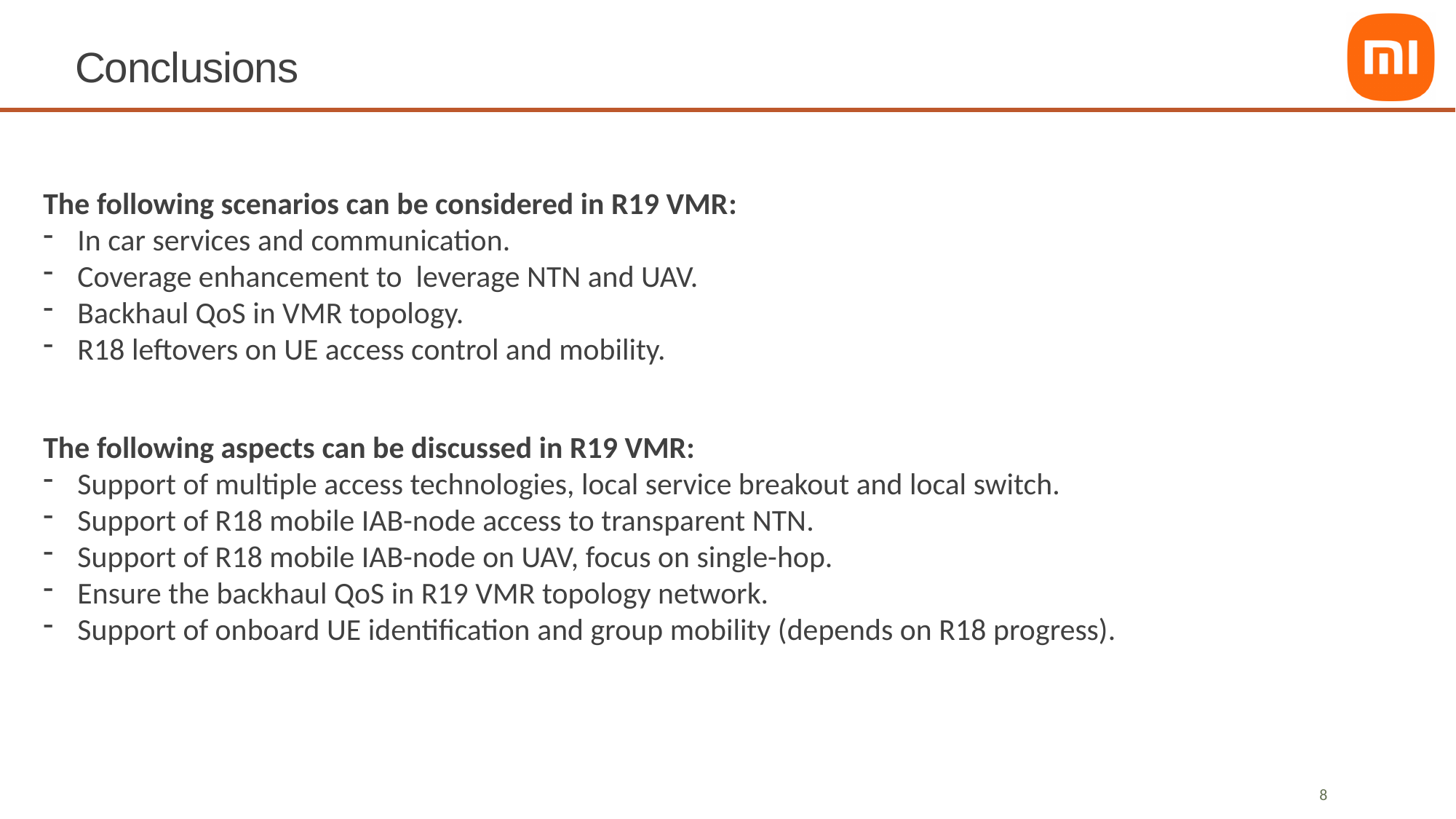

Conclusions
The following scenarios can be considered in R19 VMR:
In car services and communication.
Coverage enhancement to  leverage NTN and UAV.
Backhaul QoS in VMR topology.
R18 leftovers on UE access control and mobility.

The following aspects can be discussed in R19 VMR:
Support of multiple access technologies, local service breakout and local switch.
Support of R18 mobile IAB-node access to transparent NTN.
Support of R18 mobile IAB-node on UAV, focus on single-hop.
Ensure the backhaul QoS in R19 VMR topology network.
Support of onboard UE identification and group mobility (depends on R18 progress).